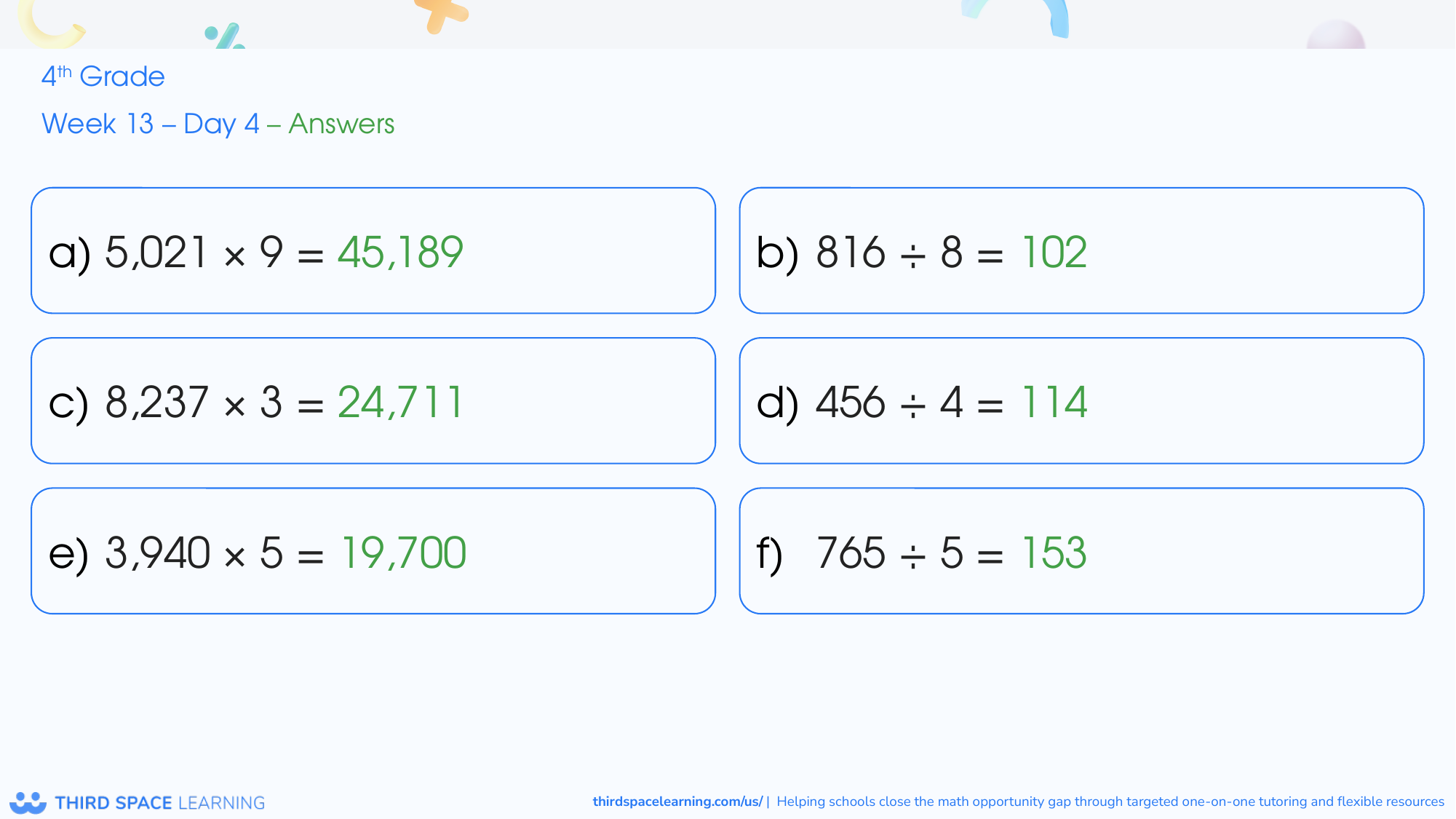

4th Grade
Week 13 – Day 4 – Answers
5,021 × 9 = 45,189
816 ÷ 8 = 102
8,237 × 3 = 24,711
456 ÷ 4 = 114
3,940 × 5 = 19,700
765 ÷ 5 = 153